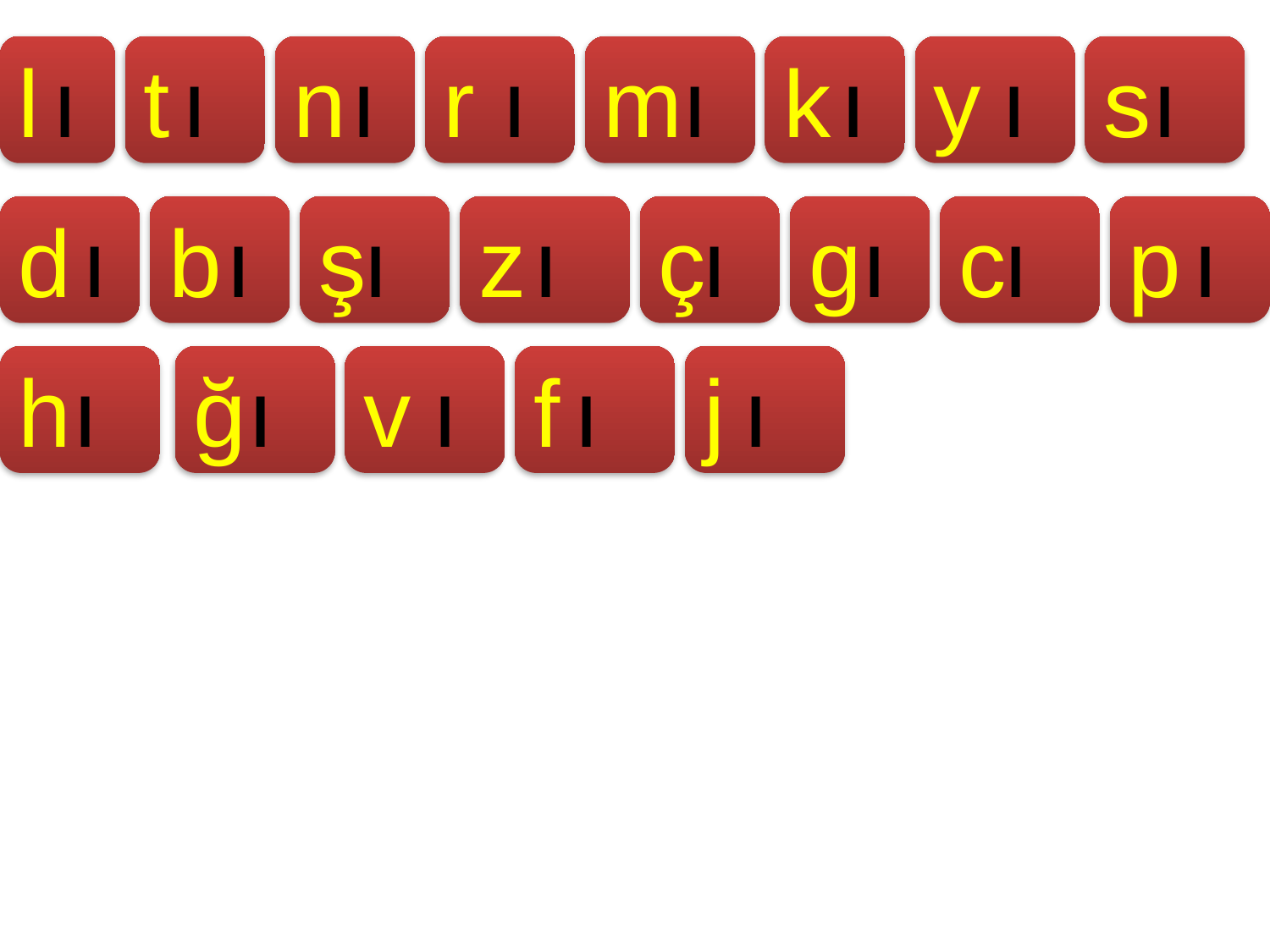

l
ı
t
ı
n
ı
r
ı
m
ı
k
ı
y
ı
s
ı
d
ı
b
ı
ş
ı
z
ı
ç
ı
g
ı
c
ı
p
ı
h
ı
ğ
ı
v
ı
f
ı
j
ı